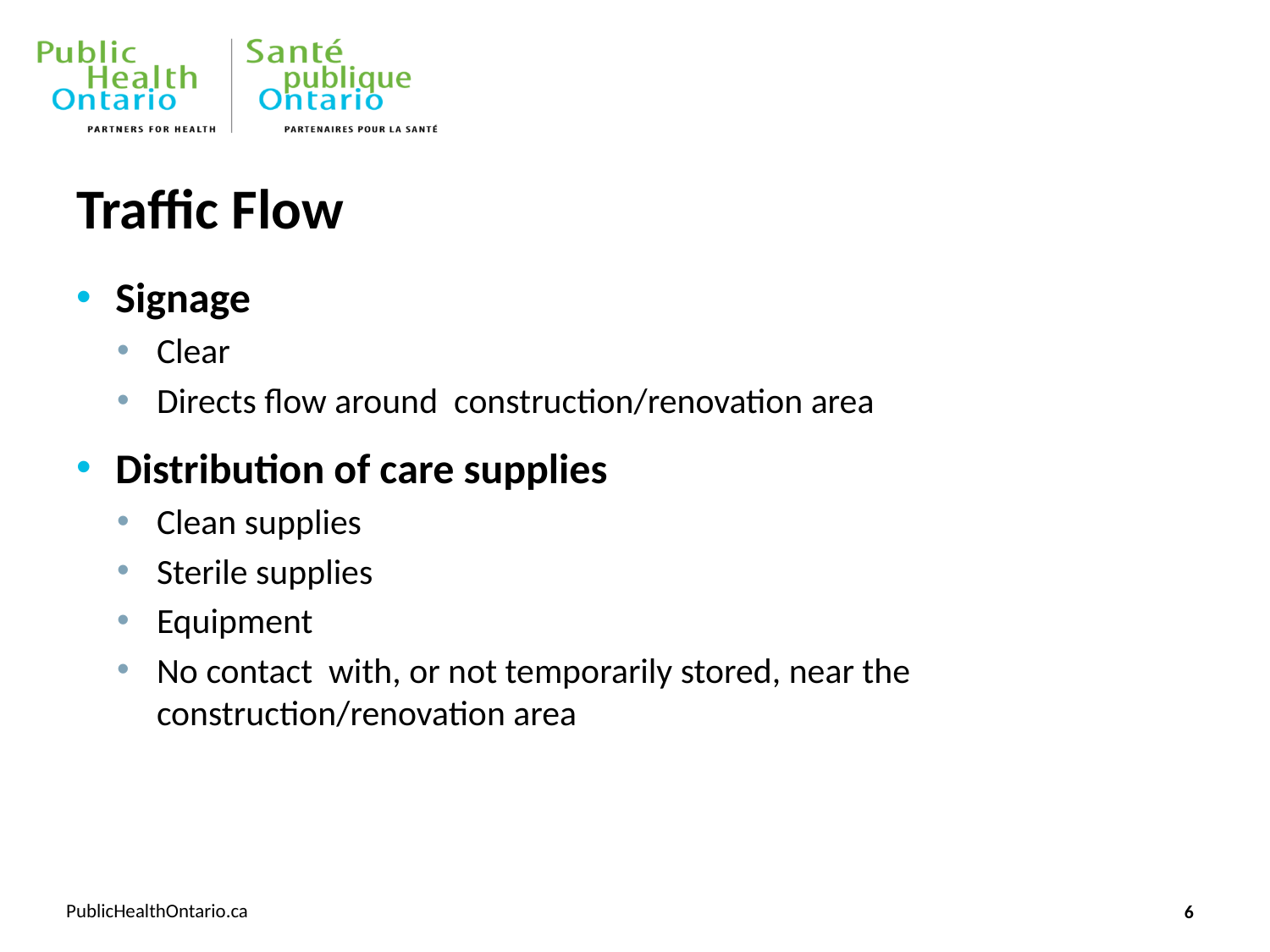

# Traffic Flow
Signage
Clear
Directs flow around  construction/renovation area
Distribution of care supplies
Clean supplies
Sterile supplies
Equipment
No contact  with, or not temporarily stored, near the construction/renovation area
6